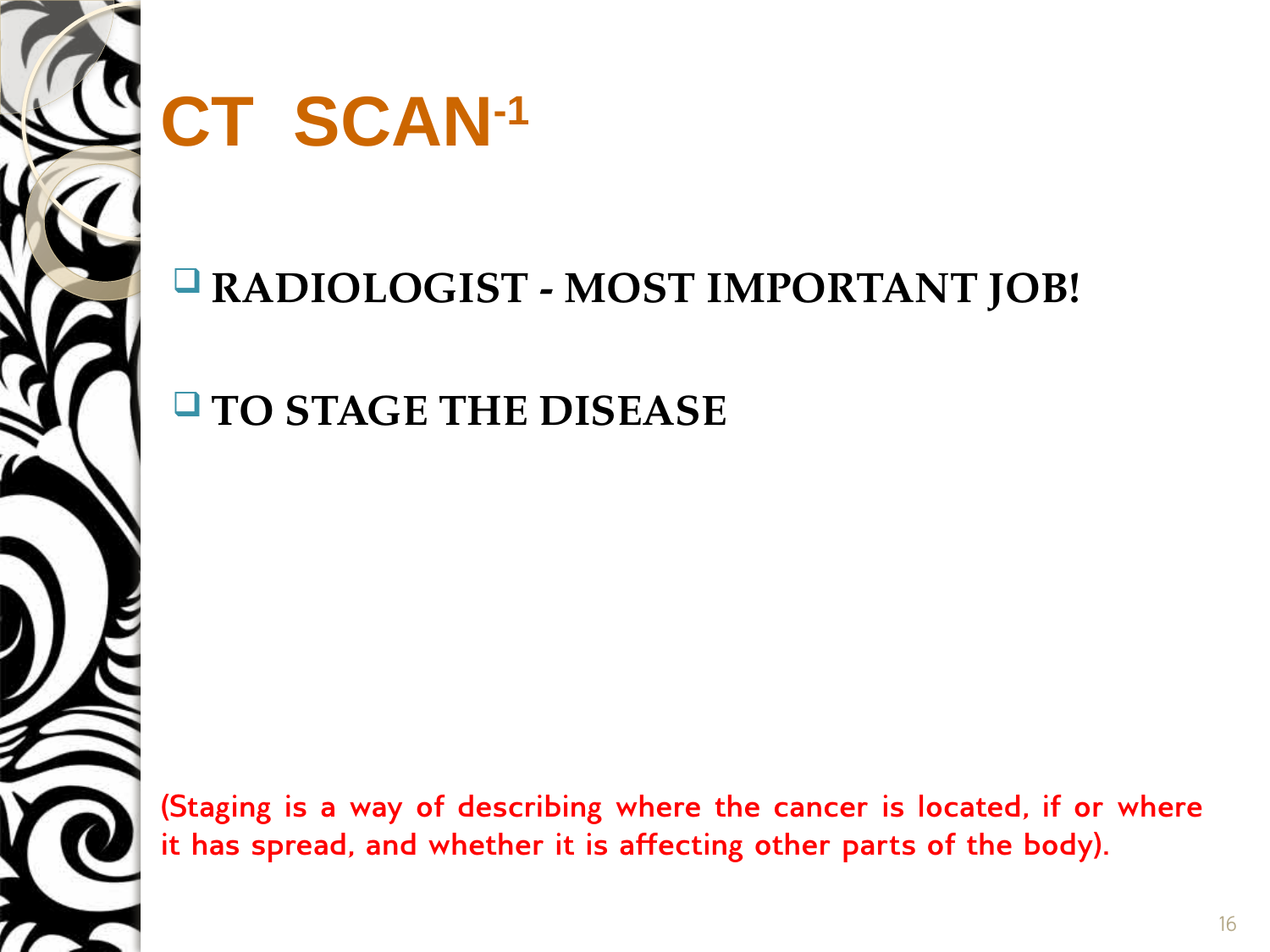

# CT  SCAN-1
RADIOLOGIST - MOST IMPORTANT JOB!

TO STAGE THE DISEASE

(Staging is a way of describing where the cancer is located, if or where it has spread, and whether it is affecting other parts of the body).
16